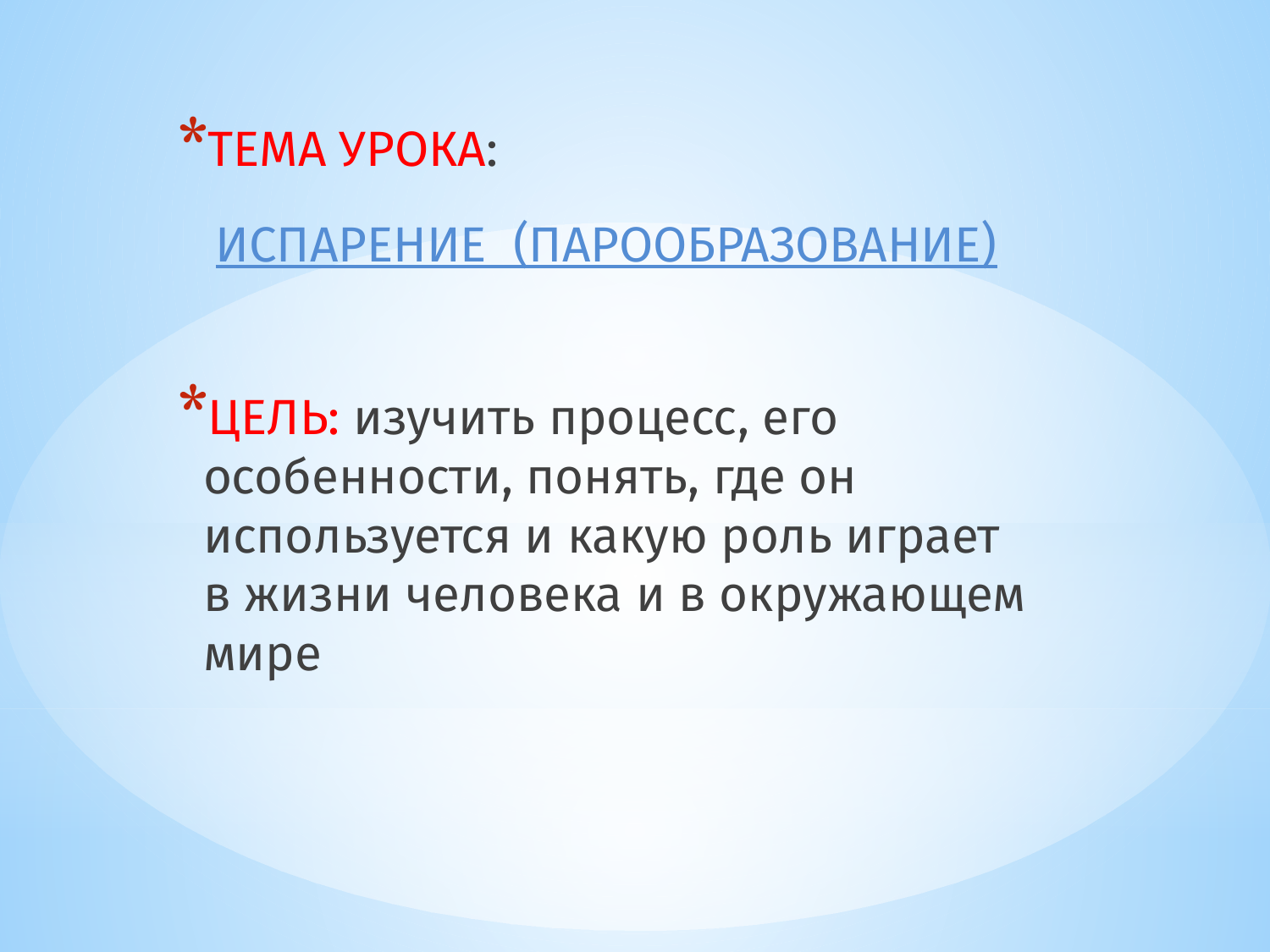

ТЕМА УРОКА:
ИСПАРЕНИЕ  (ПАРООБРАЗОВАНИЕ)

ЦЕЛЬ: изучить процесс, его особенности, понять, где он используется и какую роль играет в жизни человека и в окружающем мире
#